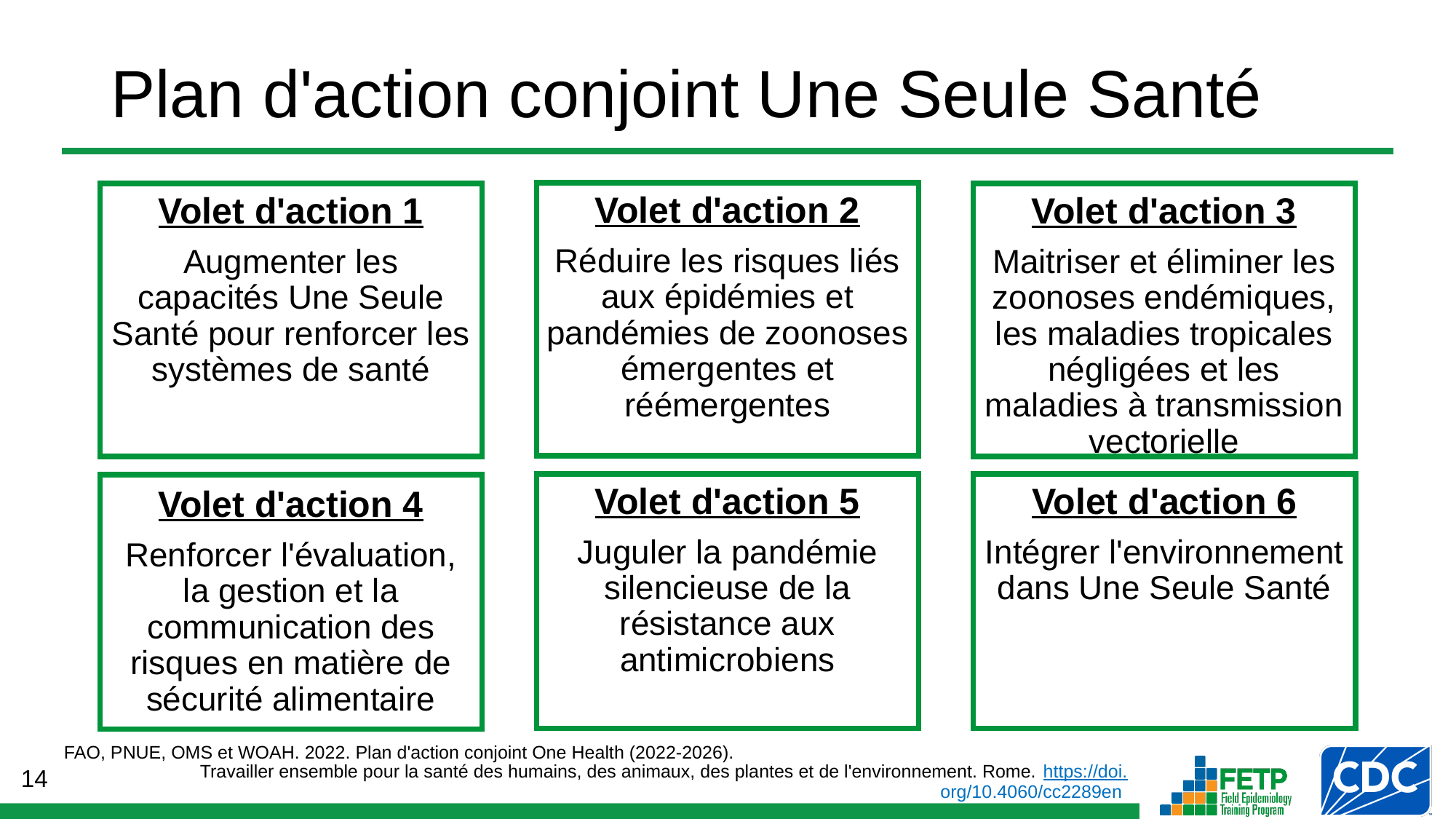

# Plan d'action conjoint Une Seule Santé
Volet d'action 2
Réduire les risques liés aux épidémies et pandémies de zoonoses émergentes et réémergentes
Volet d'action 1
Augmenter les capacités Une Seule Santé pour renforcer les systèmes de santé
Volet d'action 3
Maitriser et éliminer les zoonoses endémiques, les maladies tropicales négligées et les maladies à transmission vectorielle
Volet d'action 5
Juguler la pandémie silencieuse de la résistance aux antimicrobiens

Volet d'action 6
Intégrer l'environnement dans Une Seule Santé
Volet d'action 4
Renforcer l'évaluation, la gestion et la communication des risques en matière de sécurité alimentaire
FAO, PNUE, OMS et WOAH. 2022. Plan d'action conjoint One Health (2022-2026).                                                                                      Travailler ensemble pour la santé des humains, des animaux, des plantes et de l'environnement. Rome. https://doi.org/10.4060/cc2289en